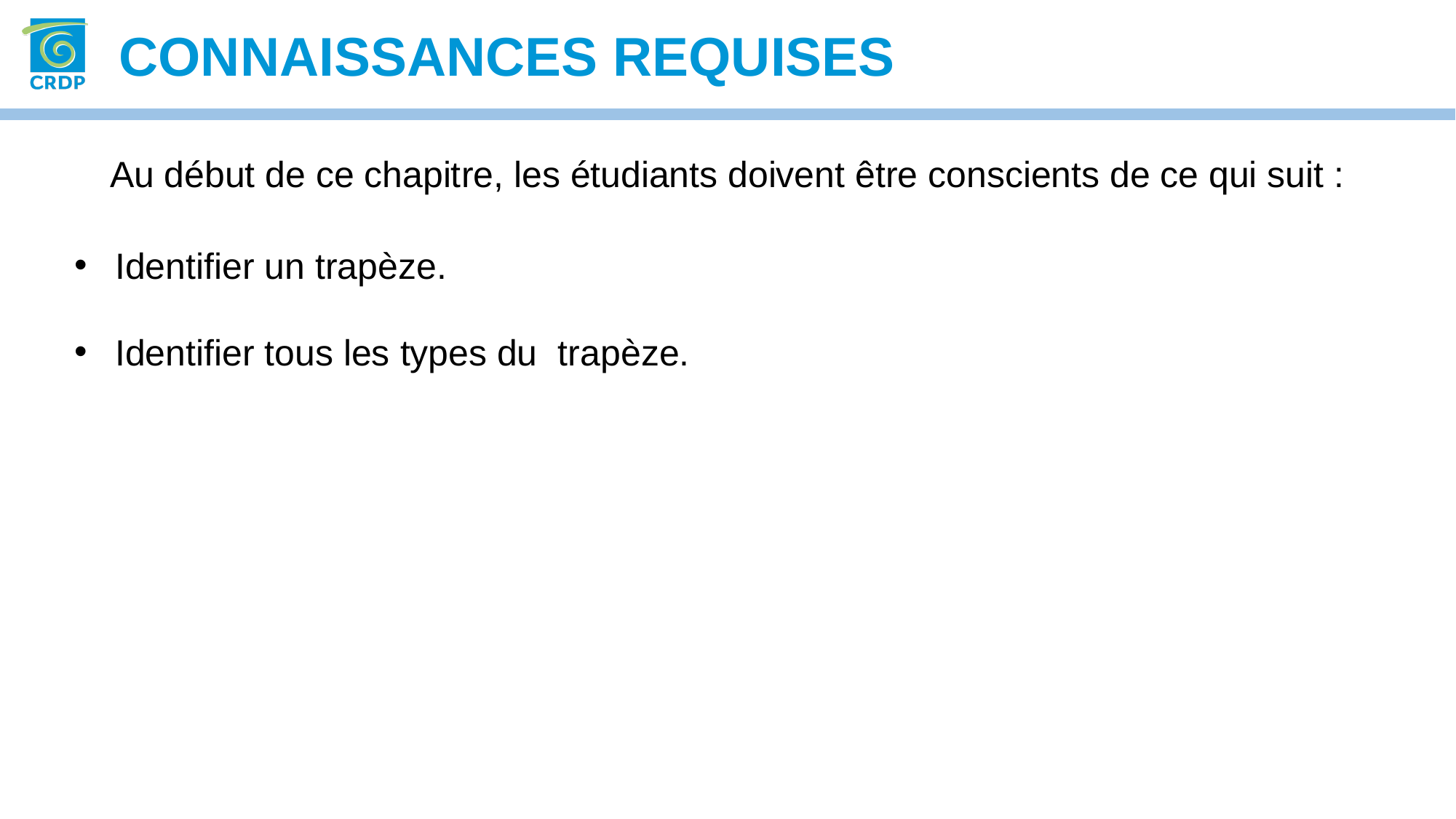

CONNAISSANCES REQUISES

Au début de ce chapitre, les étudiants doivent être conscients de ce qui suit :

Identifier un trapèze.
Identifier tous les types du  trapèze.